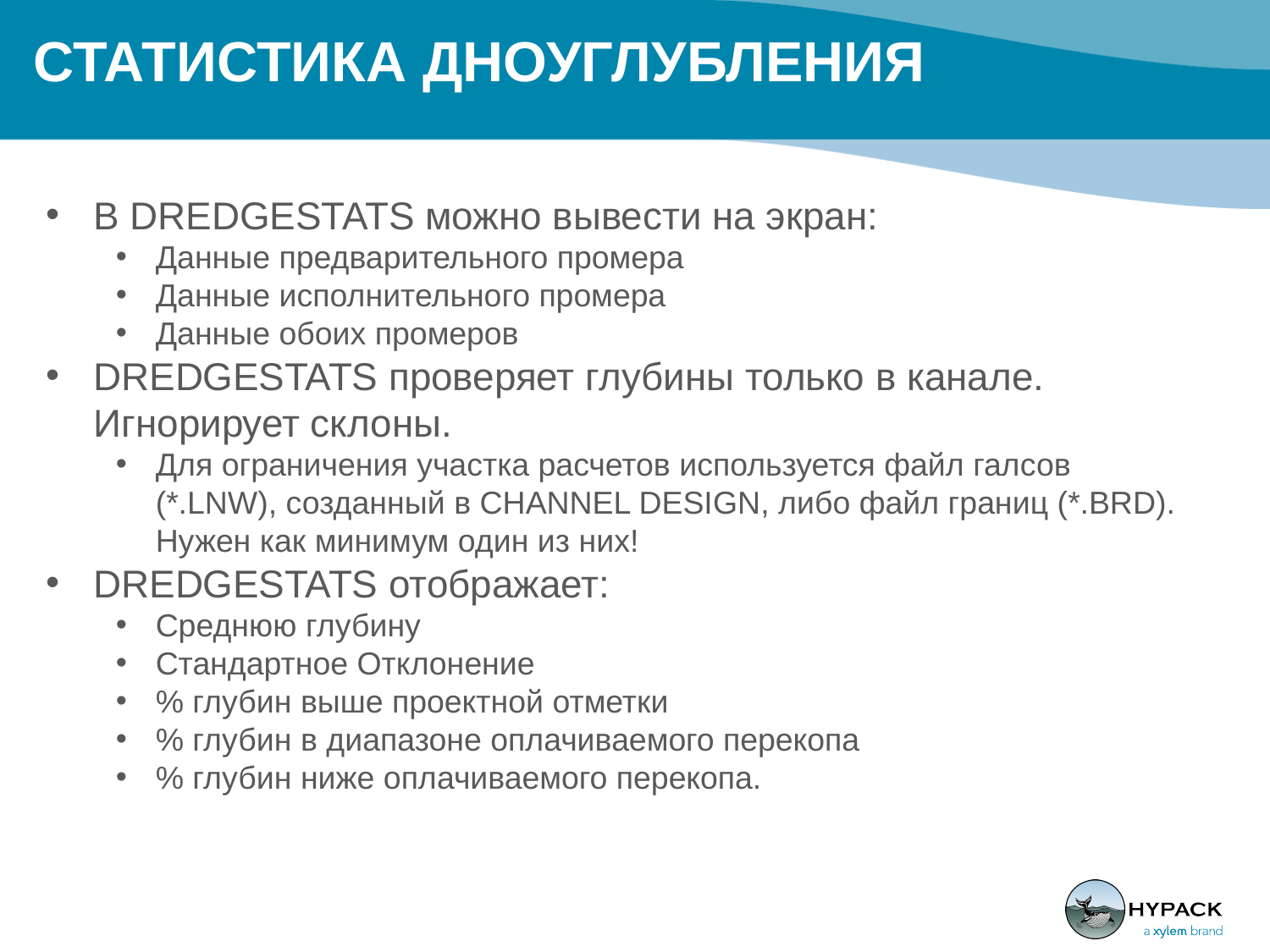

# СТАТИСТИКА ДНОУГЛУБЛЕНИЯ
В DREDGESTATS можно вывести на экран:
Данные предварительного промера
Данные исполнительного промера
Данные обоих промеров
DREDGESTATS проверяет глубины только в канале.  Игнорирует склоны.
Для ограничения участка расчетов используется файл галсов (*.LNW), созданный в CHANNEL DESIGN, либо файл границ (*.BRD).  Нужен как минимум один из них!
DREDGESTATS отображает:
Среднюю глубину
Стандартное Отклонение
% глубин выше проектной отметки
% глубин в диапазоне оплачиваемого перекопа
% глубин ниже оплачиваемого перекопа.